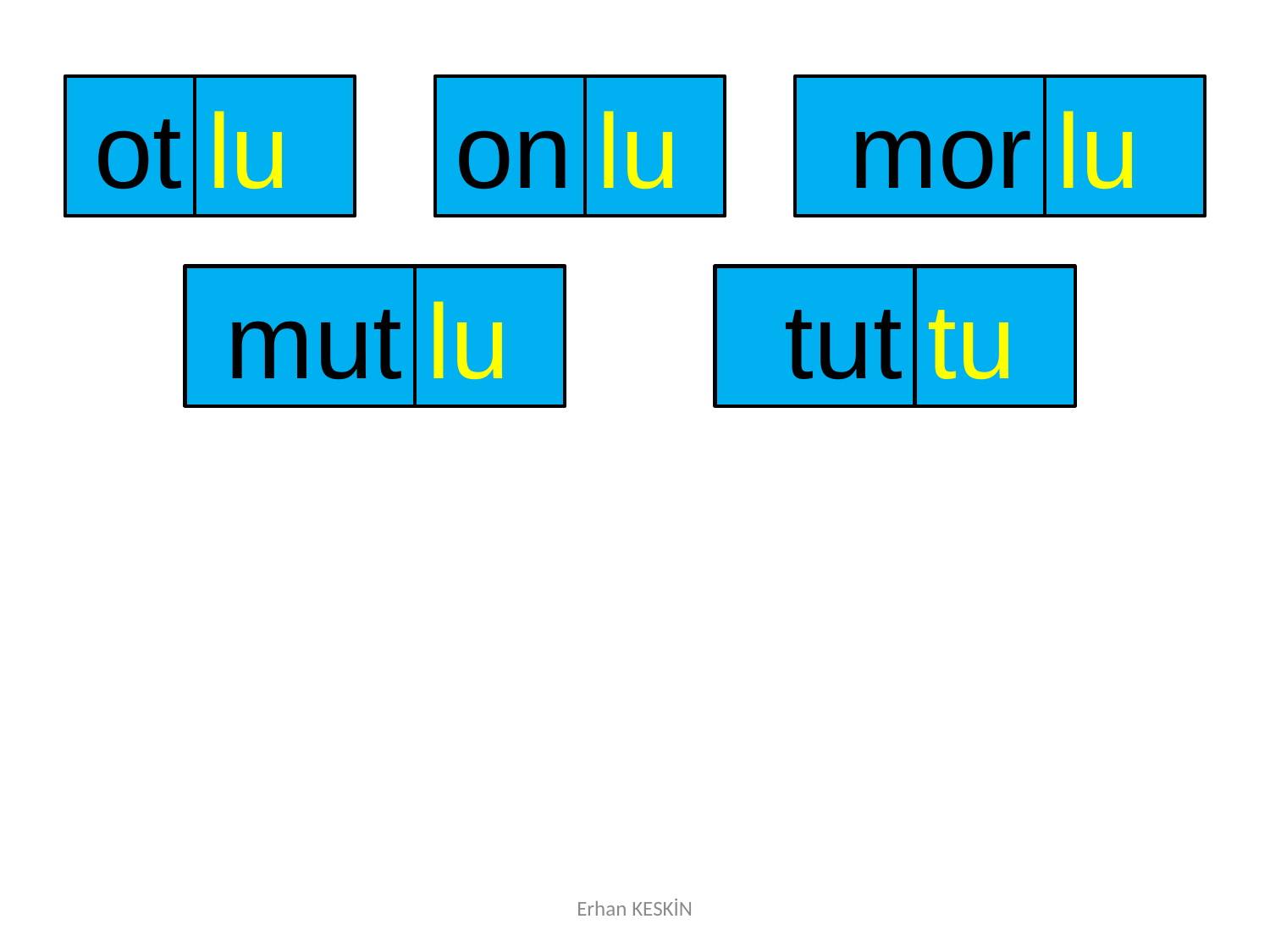

ot
lu
on
lu
mor
lu
mut
lu
tut
tu
Erhan KESKİN